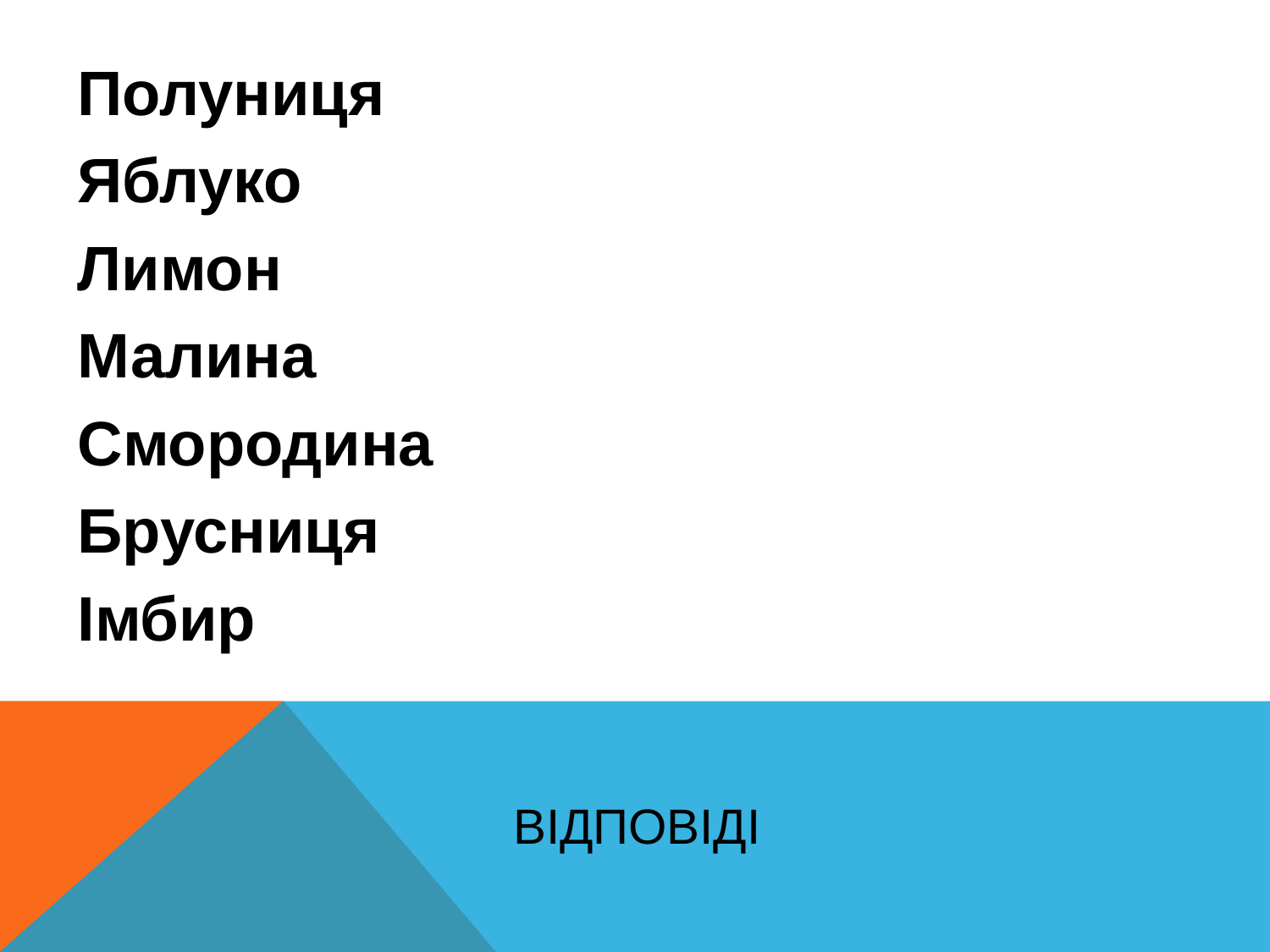

Полуниця
Яблуко
Лимон
Малина
Смородина
Брусниця
Імбир
# Відповіді